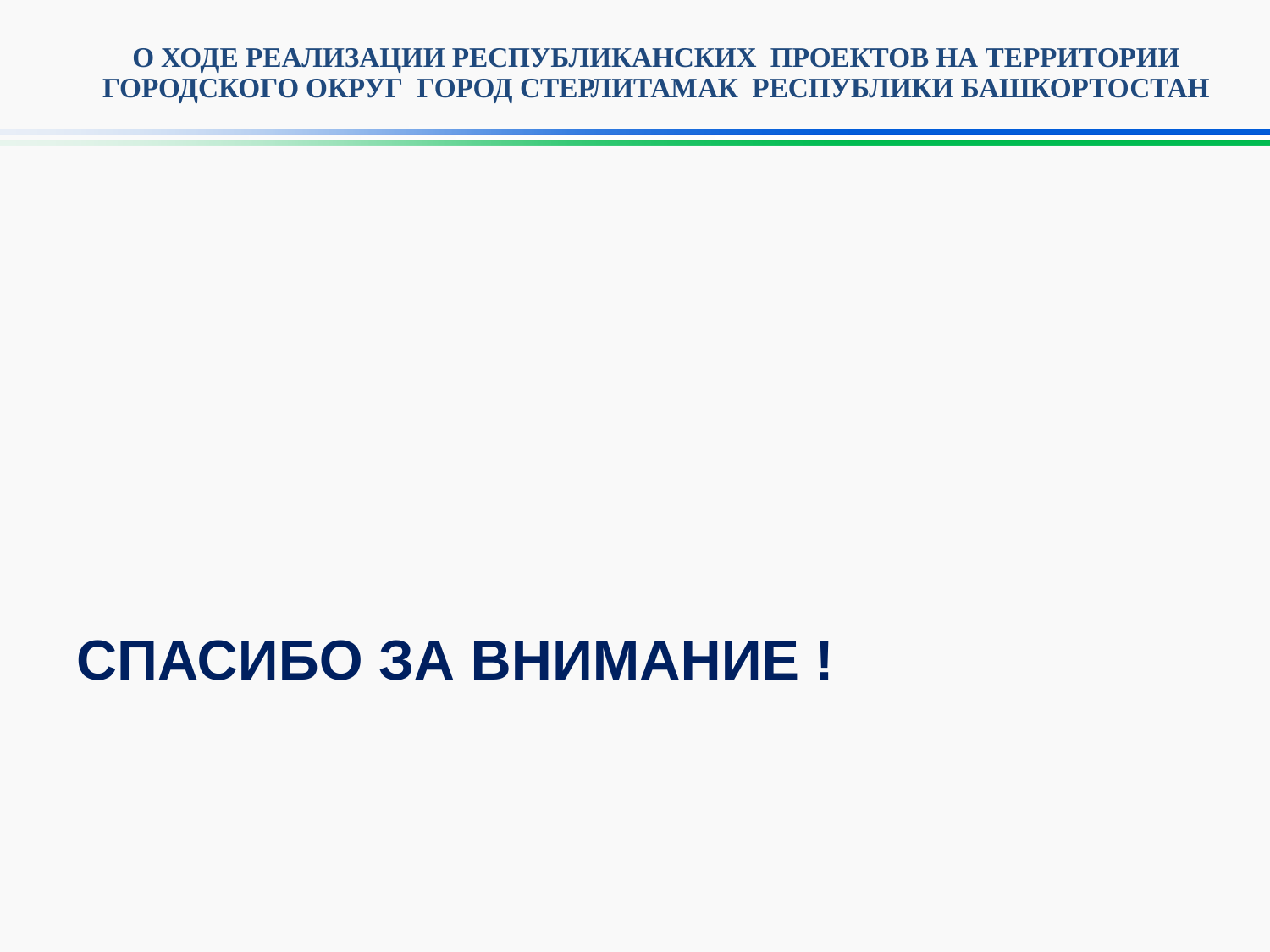

# О ХОДЕ РЕАЛИЗАЦИИ РЕСПУБЛИКАНСКИХ  ПРОЕКТОВ НА ТЕРРИТОРИИ ГОРОДСКОГО ОКРУГ  ГОРОД СТЕРЛИТАМАК  РЕСПУБЛИКИ БАШКОРТОСТАН

СПАСИБО ЗА ВНИМАНИЕ !